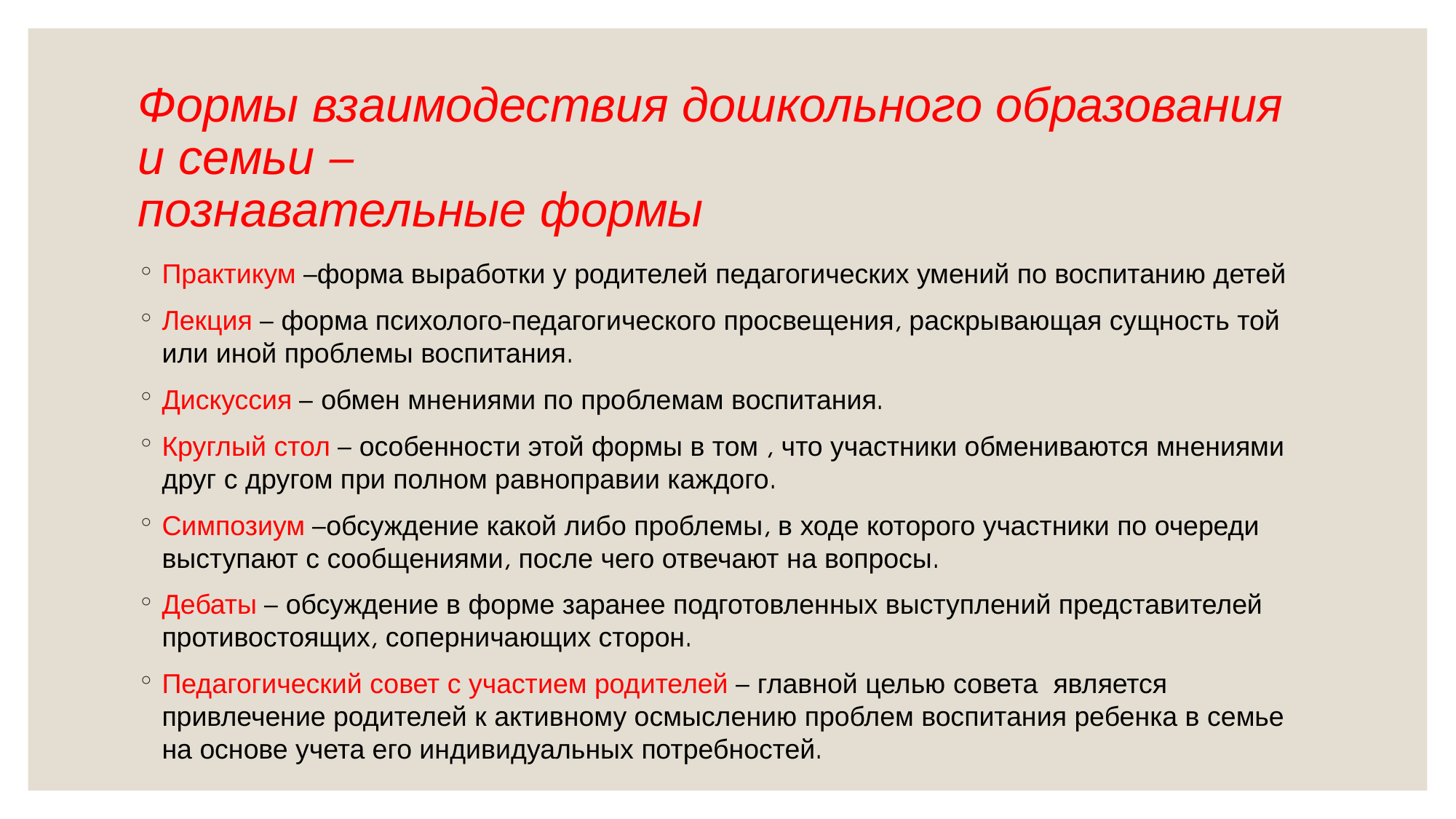

# Формы взаимодествия дошкольного образования и семьи – познавательные формы
Практикум –форма выработки у родителей педагогических умений по воспитанию детей
Лекция – форма психолого-педагогического просвещения, раскрывающая сущность той или иной проблемы воспитания.
Дискуссия – обмен мнениями по проблемам воспитания.
Круглый стол – особенности этой формы в том , что участники обмениваются мнениями друг с другом при полном равноправии каждого.
Симпозиум –обсуждение какой либо проблемы, в ходе которого участники по очереди выступают с сообщениями, после чего отвечают на вопросы.
Дебаты – обсуждение в форме заранее подготовленных выступлений представителей противостоящих, соперничающих сторон.
Педагогический совет с участием родителей – главной целью совета  является привлечение родителей к активному осмыслению проблем воспитания ребенка в семье на основе учета его индивидуальных потребностей.